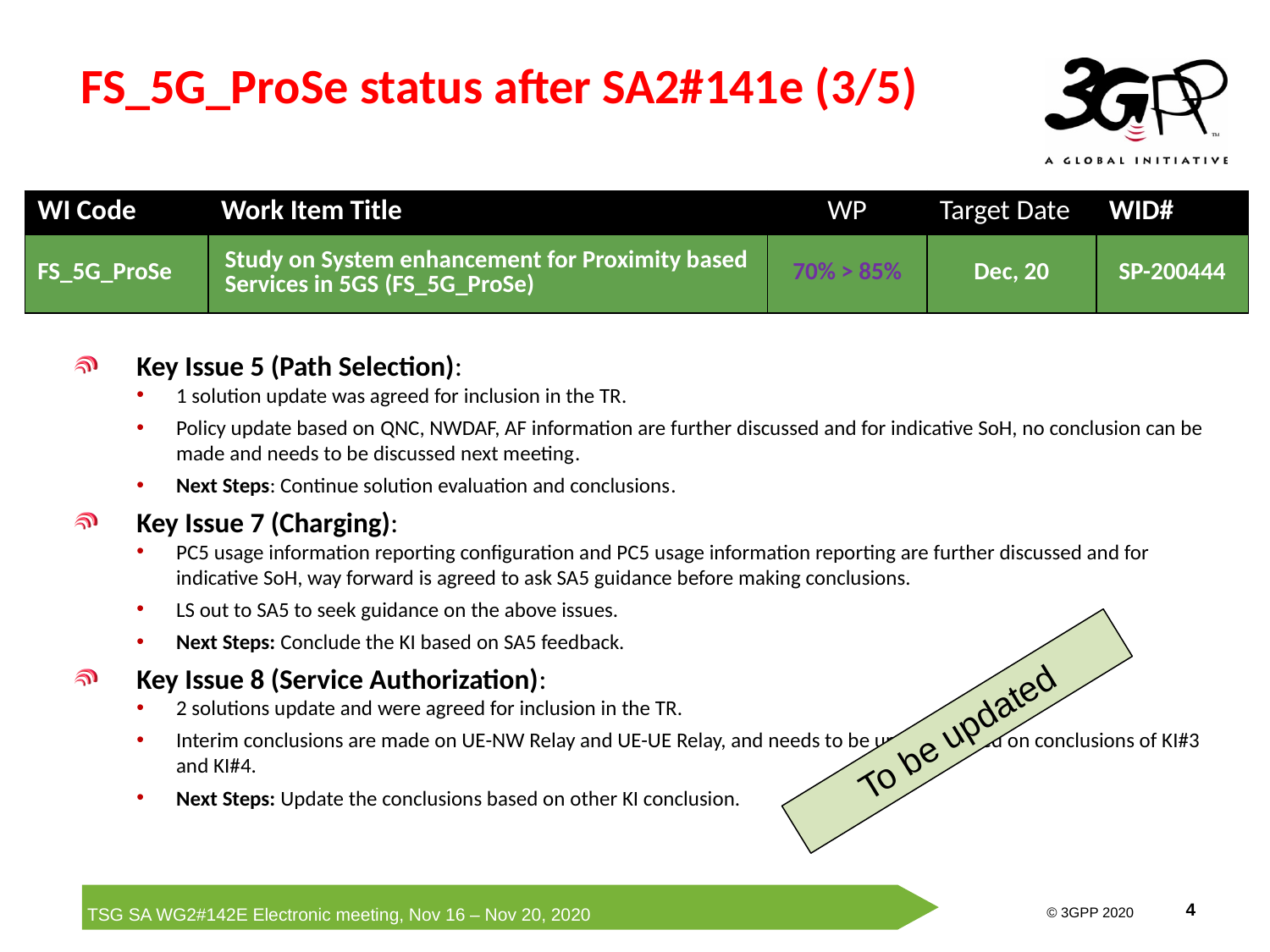

# FS_5G_ProSe status after SA2#141e (3/5)
| WI Code | Work Item Title | WP | Target Date | WID# |
| --- | --- | --- | --- | --- |
| FS\_5G\_ProSe | Study on System enhancement for Proximity based Services in 5GS (FS\_5G\_ProSe) | 70% > 85% | Dec, 20 | SP-200444 |
Key Issue 5 (Path Selection):
1 solution update was agreed for inclusion in the TR.
Policy update based on QNC, NWDAF, AF information are further discussed and for indicative SoH, no conclusion can be made and needs to be discussed next meeting.
Next Steps: Continue solution evaluation and conclusions.
Key Issue 7 (Charging):
PC5 usage information reporting configuration and PC5 usage information reporting are further discussed and for indicative SoH, way forward is agreed to ask SA5 guidance before making conclusions.
LS out to SA5 to seek guidance on the above issues.
Next Steps: Conclude the KI based on SA5 feedback.
Key Issue 8 (Service Authorization):
2 solutions update and were agreed for inclusion in the TR.
Interim conclusions are made on UE-NW Relay and UE-UE Relay, and needs to be updated based on conclusions of KI#3 and KI#4.
Next Steps: Update the conclusions based on other KI conclusion.

To be updated